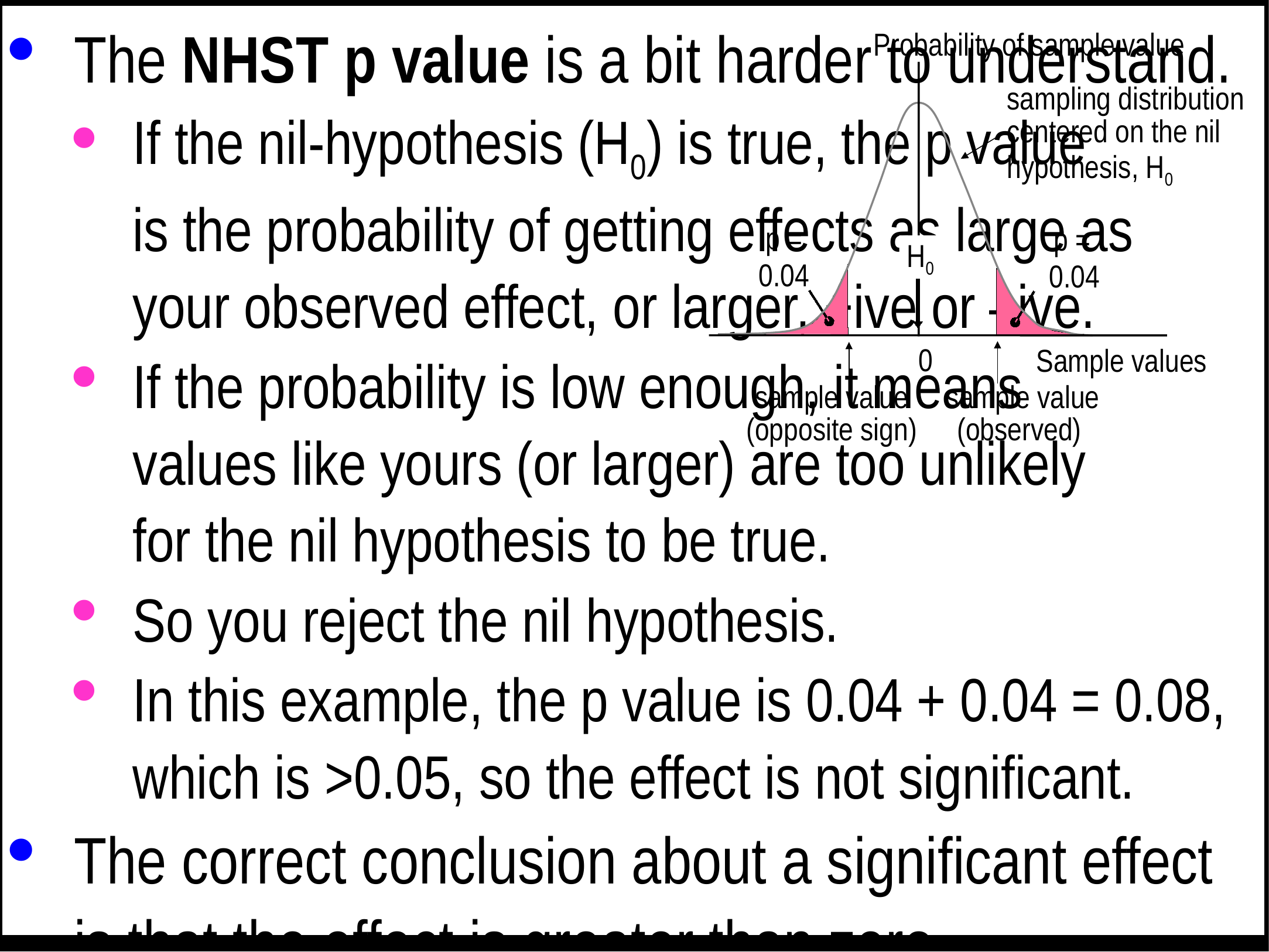

The NHST p value is a bit harder to understand.
If the nil-hypothesis (H0) is true, the p value
is the probability of getting effects as large as
your observed effect, or larger, +ive or –ive.
If the probability is low enough, it means
values like yours (or larger) are too unlikely
for the nil hypothesis to be true.
So you reject the nil hypothesis.
In this example, the p value is 0.04 + 0.04 = 0.08,
which is >0.05, so the effect is not significant.
The correct conclusion about a significant effect is that the effect is greater than zero.
And the correct conclusion about a non-significant effect is that the effect could be zero.
But researchers mostly interpret significant as substantial and non-significant as trivial.
This is the conventional approach to interpreting NHST. In conservative NHST, researchers interpret the magnitude of significant effects, and they interpret non-significant as indecisive.
Either way, if you accept that a 90%CI provides decisive evidence for substantial and trivial, it's easy to show that you make too many mistakes with NHST.
It all depends on the smallest important effect and the width of the CI.
Use one or more of the other methods to make conclusions about magnitudes of effects.
Use a spreadsheet at Sportscience to convert an NHST p value into a meaningful conclusion.
Probability of sample value

0
Sample values
sampling distribution
centered on the nil
hypothesis, H0

p =
0.04

p =
0.04

H0

sample value
(observed)
sample value
(opposite sign)